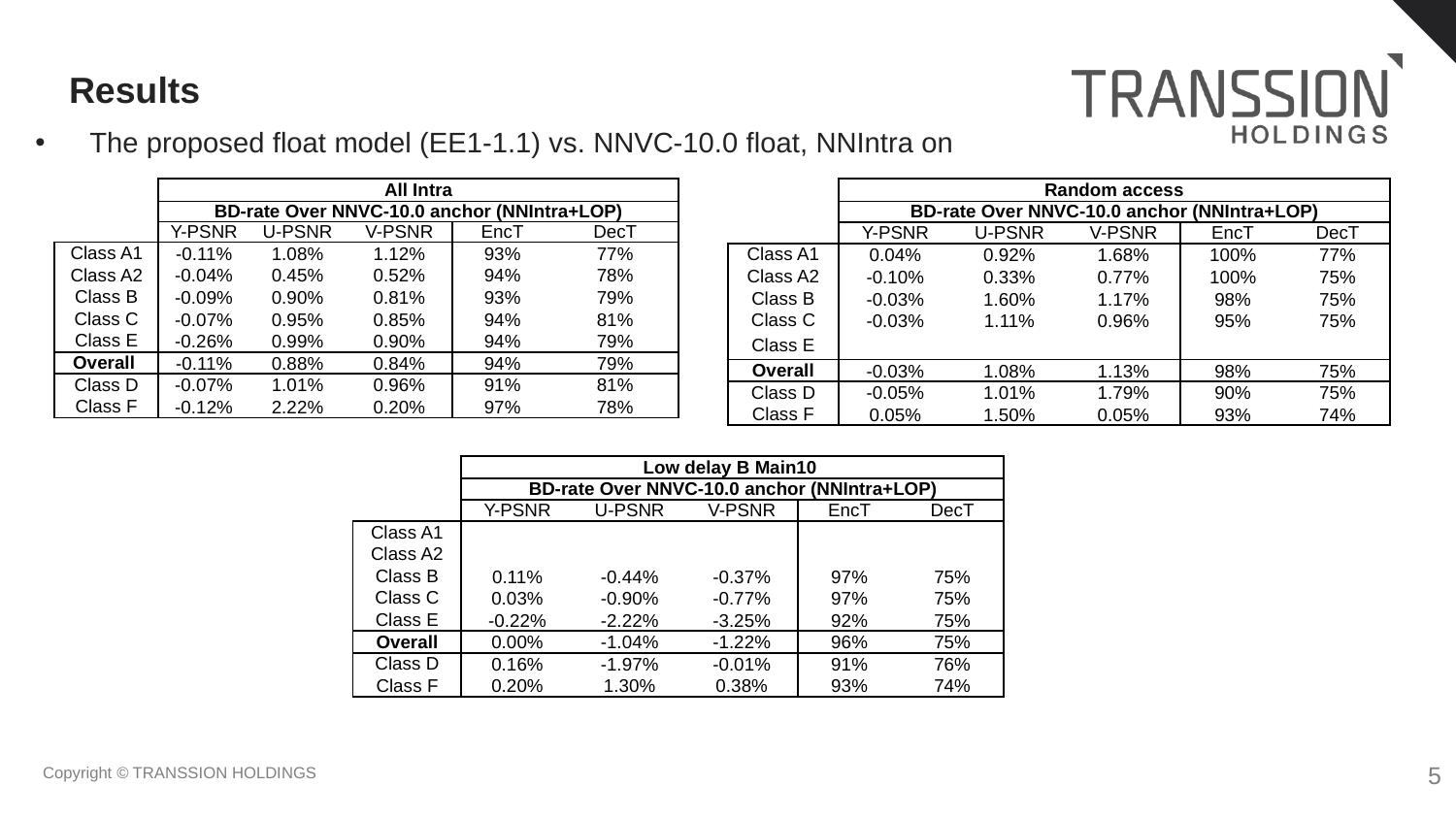

# Results
The proposed float model (EE1-1.1) vs. NNVC-10.0 float, NNIntra on

|  | All Intra |  |  |  |  |
| --- | --- | --- | --- | --- | --- |
|  | BD-rate Over NNVC-10.0 anchor (NNIntra+LOP) |  |  |  |  |
|  | Y-PSNR | U-PSNR | V-PSNR | EncT | DecT |
| Class A1 | -0.11% | 1.08% | 1.12% | 93% | 77% |
| Class A2 | -0.04% | 0.45% | 0.52% | 94% | 78% |
| Class B | -0.09% | 0.90% | 0.81% | 93% | 79% |
| Class C | -0.07% | 0.95% | 0.85% | 94% | 81% |
| Class E | -0.26% | 0.99% | 0.90% | 94% | 79% |
| Overall | -0.11% | 0.88% | 0.84% | 94% | 79% |
| Class D | -0.07% | 1.01% | 0.96% | 91% | 81% |
| Class F | -0.12% | 2.22% | 0.20% | 97% | 78% |
|  | Random access |  |  |  |  |
| --- | --- | --- | --- | --- | --- |
|  | BD-rate Over NNVC-10.0 anchor (NNIntra+LOP) |  |  |  |  |
|  | Y-PSNR | U-PSNR | V-PSNR | EncT | DecT |
| Class A1 | 0.04% | 0.92% | 1.68% | 100% | 77% |
| Class A2 | -0.10% | 0.33% | 0.77% | 100% | 75% |
| Class B | -0.03% | 1.60% | 1.17% | 98% | 75% |
| Class C | -0.03% | 1.11% | 0.96% | 95% | 75% |
| Class E |  |  |  |  |  |
| Overall | -0.03% | 1.08% | 1.13% | 98% | 75% |
| Class D | -0.05% | 1.01% | 1.79% | 90% | 75% |
| Class F | 0.05% | 1.50% | 0.05% | 93% | 74% |
|  | Low delay B Main10 |  |  |  |  |
| --- | --- | --- | --- | --- | --- |
|  | BD-rate Over NNVC-10.0 anchor (NNIntra+LOP) |  |  |  |  |
|  | Y-PSNR | U-PSNR | V-PSNR | EncT | DecT |
| Class A1 |  |  |  |  |  |
| Class A2 |  |  |  |  |  |
| Class B | 0.11% | -0.44% | -0.37% | 97% | 75% |
| Class C | 0.03% | -0.90% | -0.77% | 97% | 75% |
| Class E | -0.22% | -2.22% | -3.25% | 92% | 75% |
| Overall | 0.00% | -1.04% | -1.22% | 96% | 75% |
| Class D | 0.16% | -1.97% | -0.01% | 91% | 76% |
| Class F | 0.20% | 1.30% | 0.38% | 93% | 74% |
5